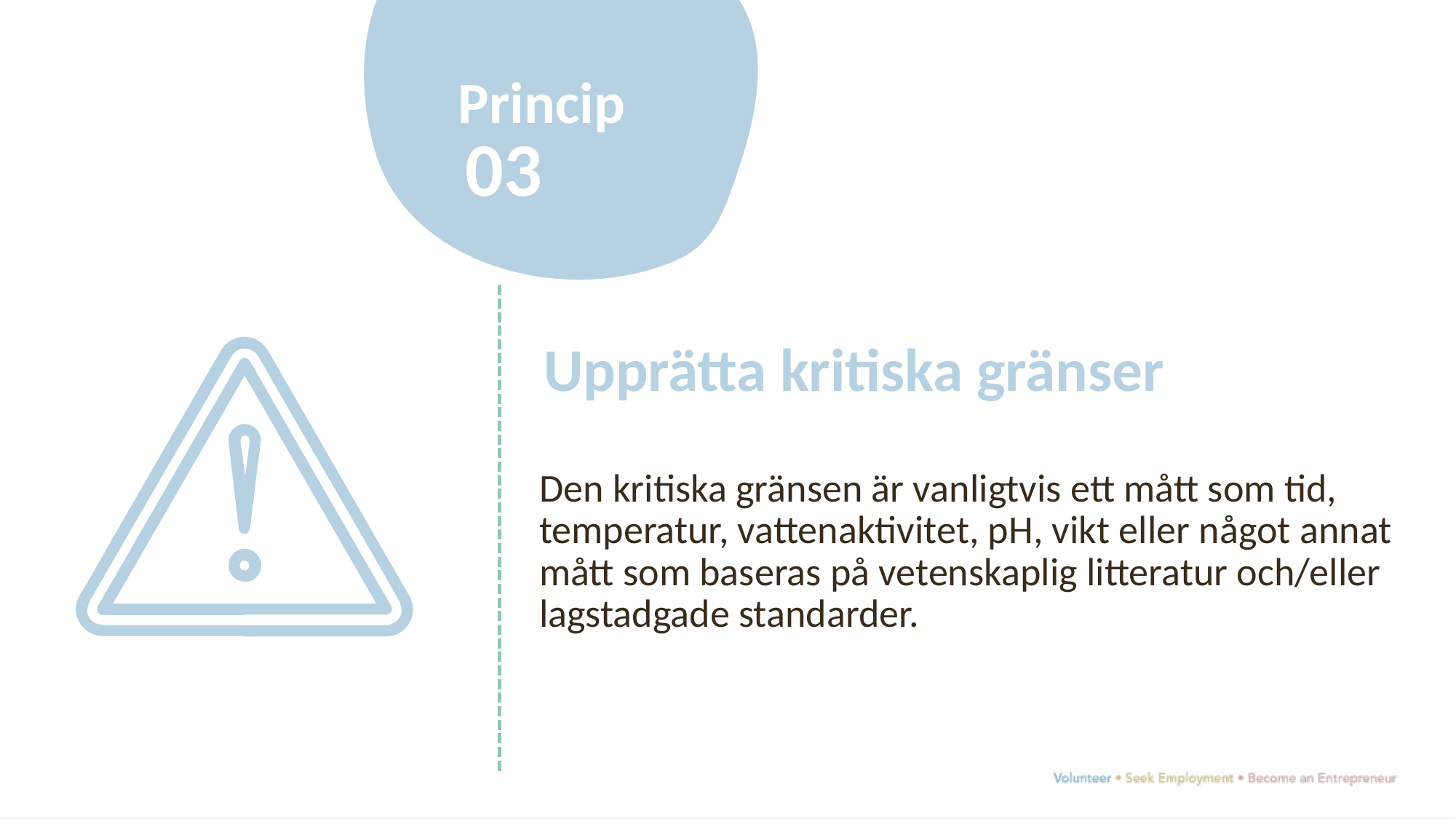

Princip
03
Upprätta kritiska gränser

Den kritiska gränsen är vanligtvis ett mått som tid, temperatur, vattenaktivitet, pH, vikt eller något annat mått som baseras på vetenskaplig litteratur och/eller lagstadgade standarder.